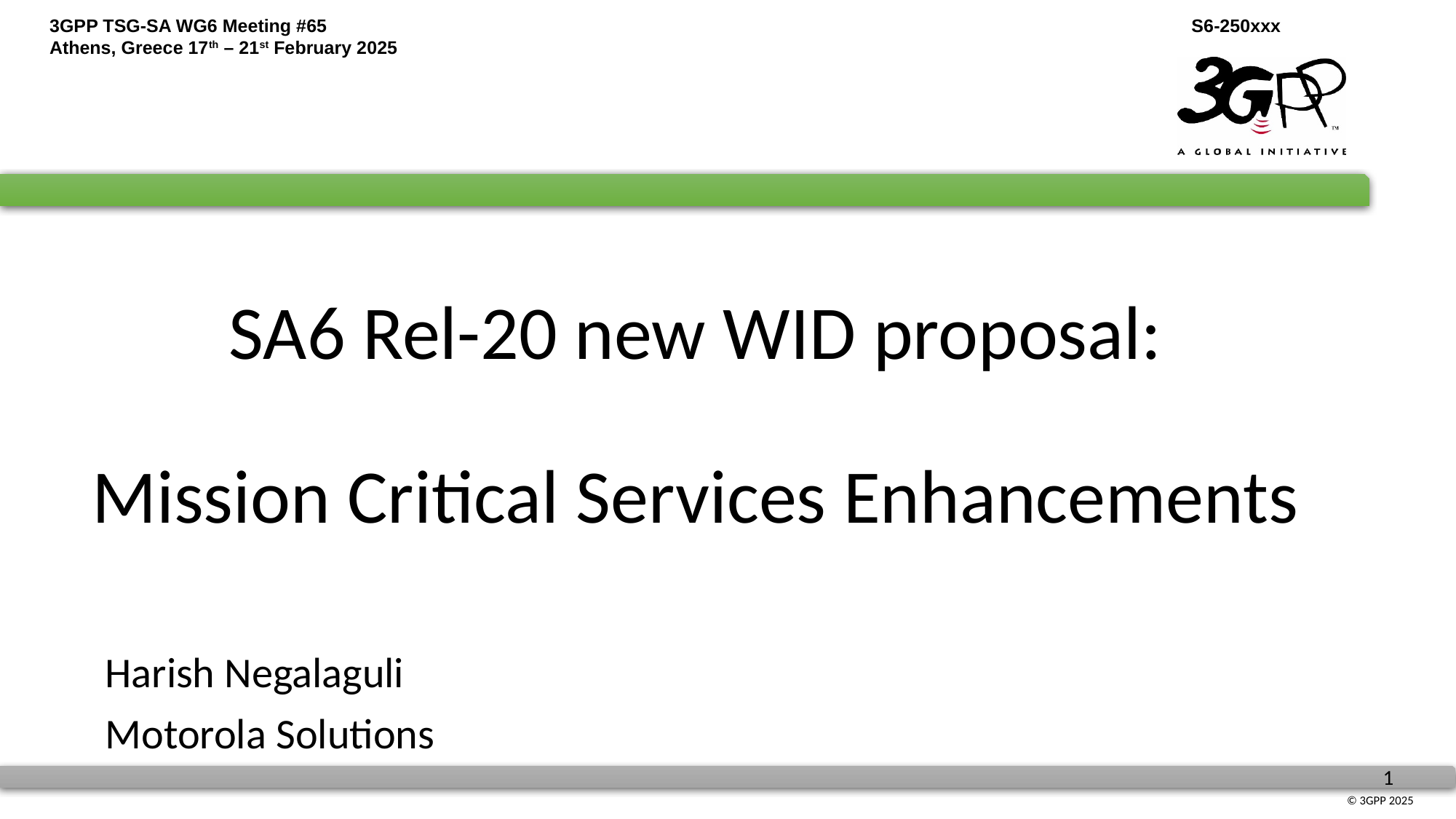

# SA6 Rel-20 new WID proposal:

Mission Critical Services Enhancements
Harish Negalaguli
Motorola Solutions